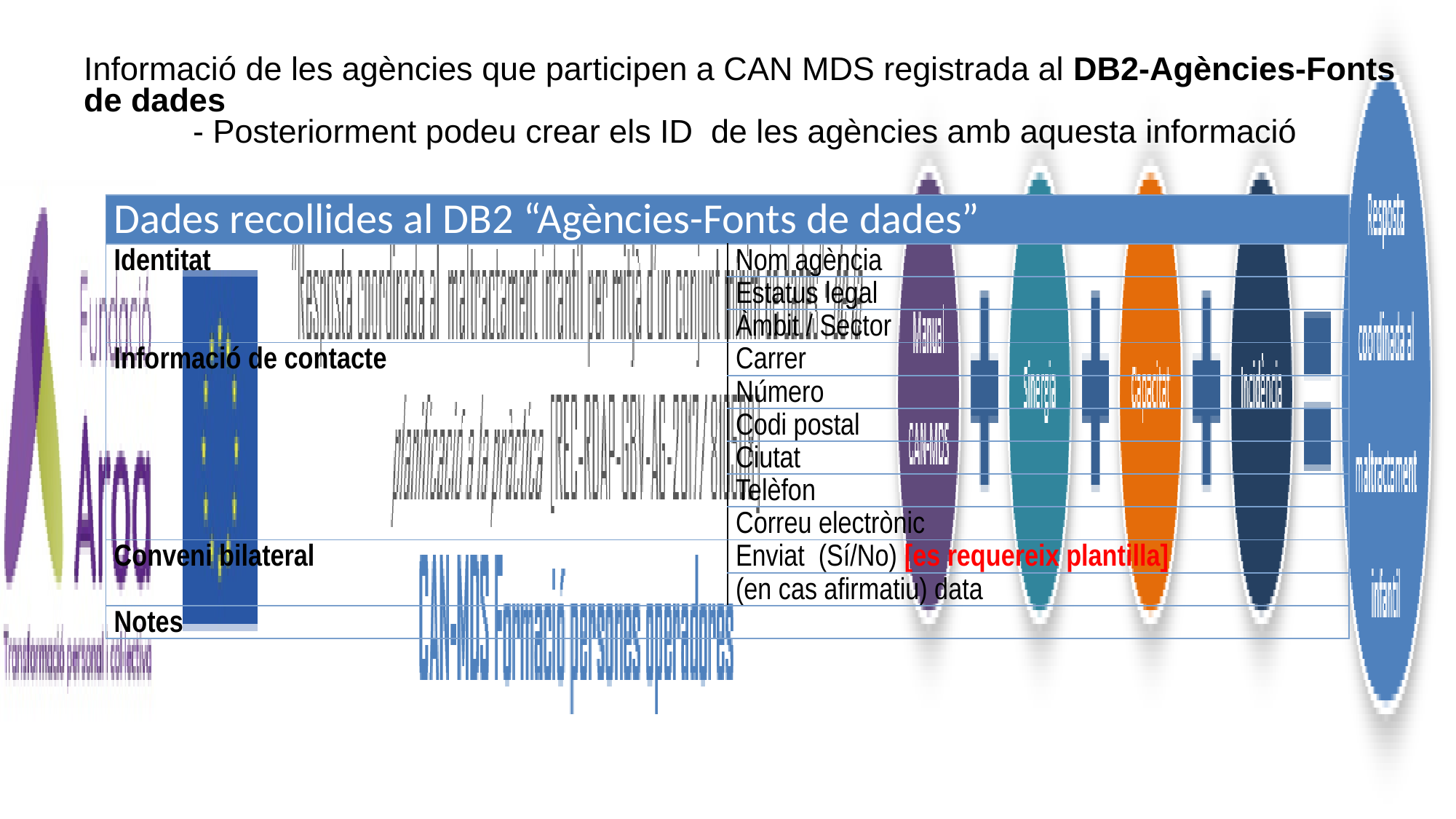

Informació de les agències que participen a CAN MDS registrada al DB2-Agències-Fonts de dades
	- Posteriorment podeu crear els ID  de les agències amb aquesta informació
| Dades recollides al DB2 “Agències-Fonts de dades” |  |
| --- | --- |
| Identitat | Nom agència |
|  | Estatus legal |
|  | Àmbit / Sector |
| Informació de contacte | Carrer |
|  | Número |
|  | Codi postal |
|  | Ciutat |
|  | Telèfon |
|  | Correu electrònic |
| Conveni bilateral | Enviat (Sí/No) [es requereix plantilla] |
|  | (en cas afirmatiu) data |
| Notes |  |